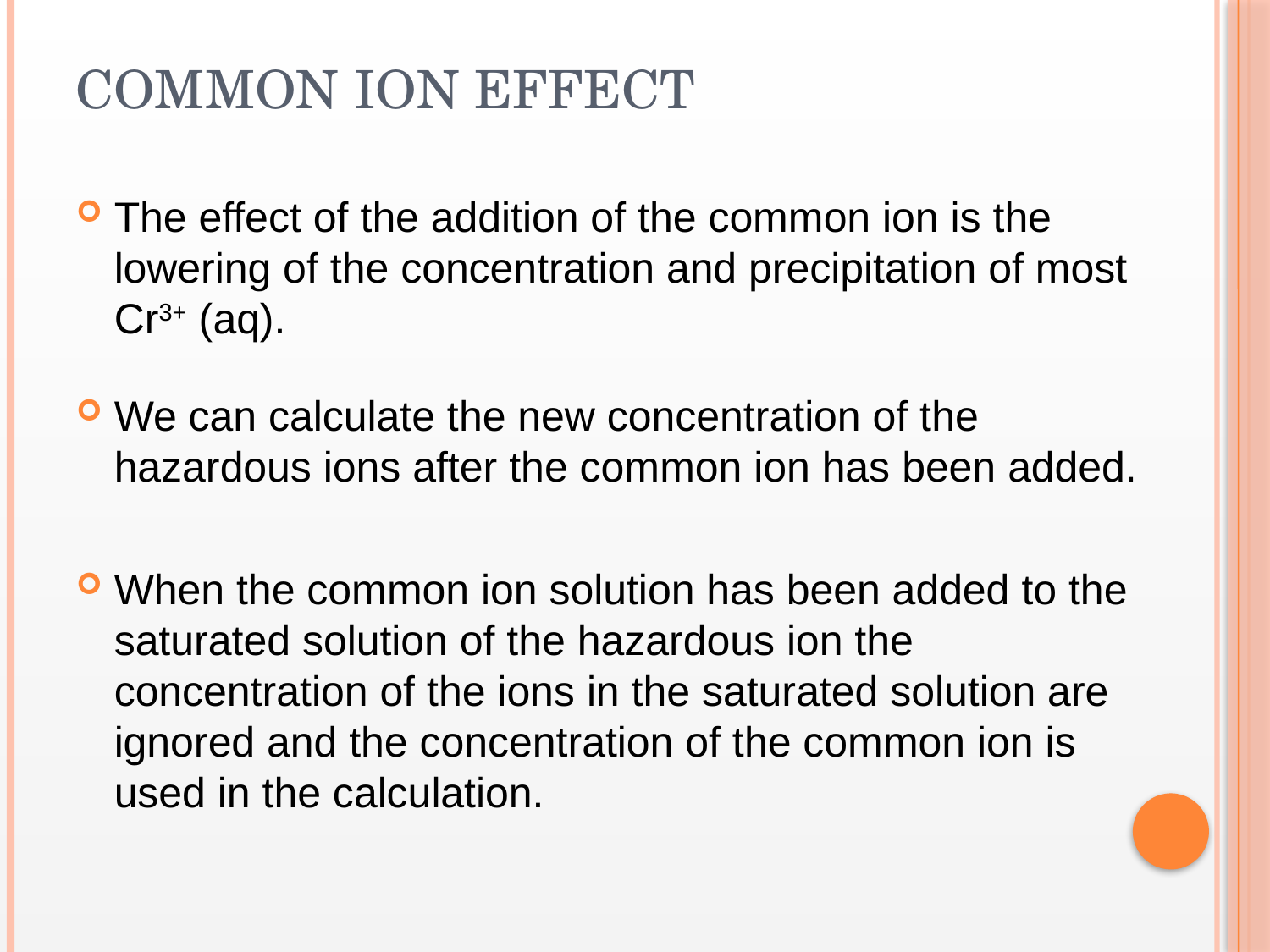

# Common ion effect
The effect of the addition of the common ion is the lowering of the concentration and precipitation of most Cr3+ (aq).

We can calculate the new concentration of the hazardous ions after the common ion has been added.

When the common ion solution has been added to the saturated solution of the hazardous ion the concentration of the ions in the saturated solution are ignored and the concentration of the common ion is used in the calculation.